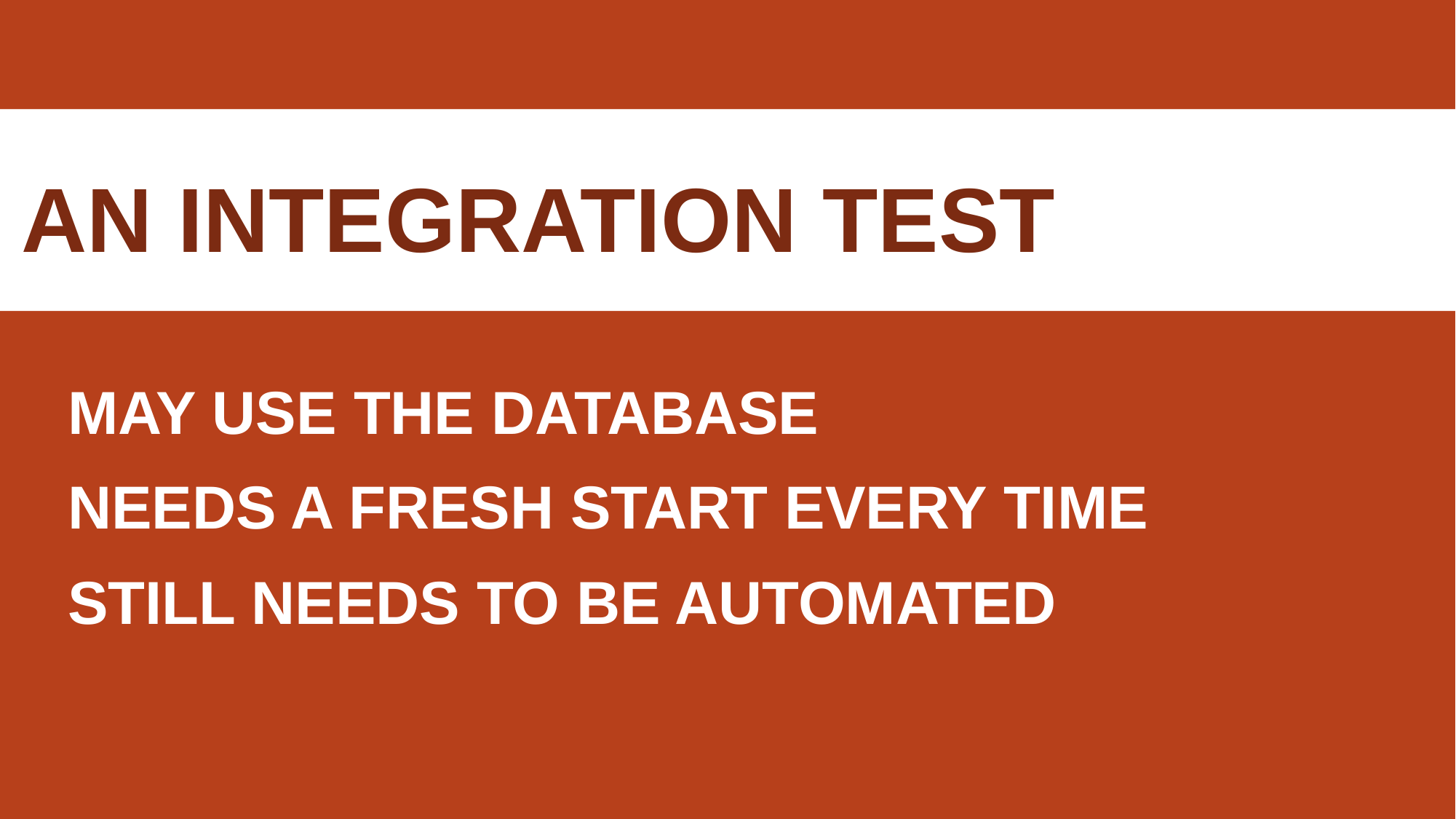

# AN INTEGRATION TEST
MAY USE THE DATABASE
NEEDS A FRESH START EVERY TIME
STILL NEEDS TO BE AUTOMATED